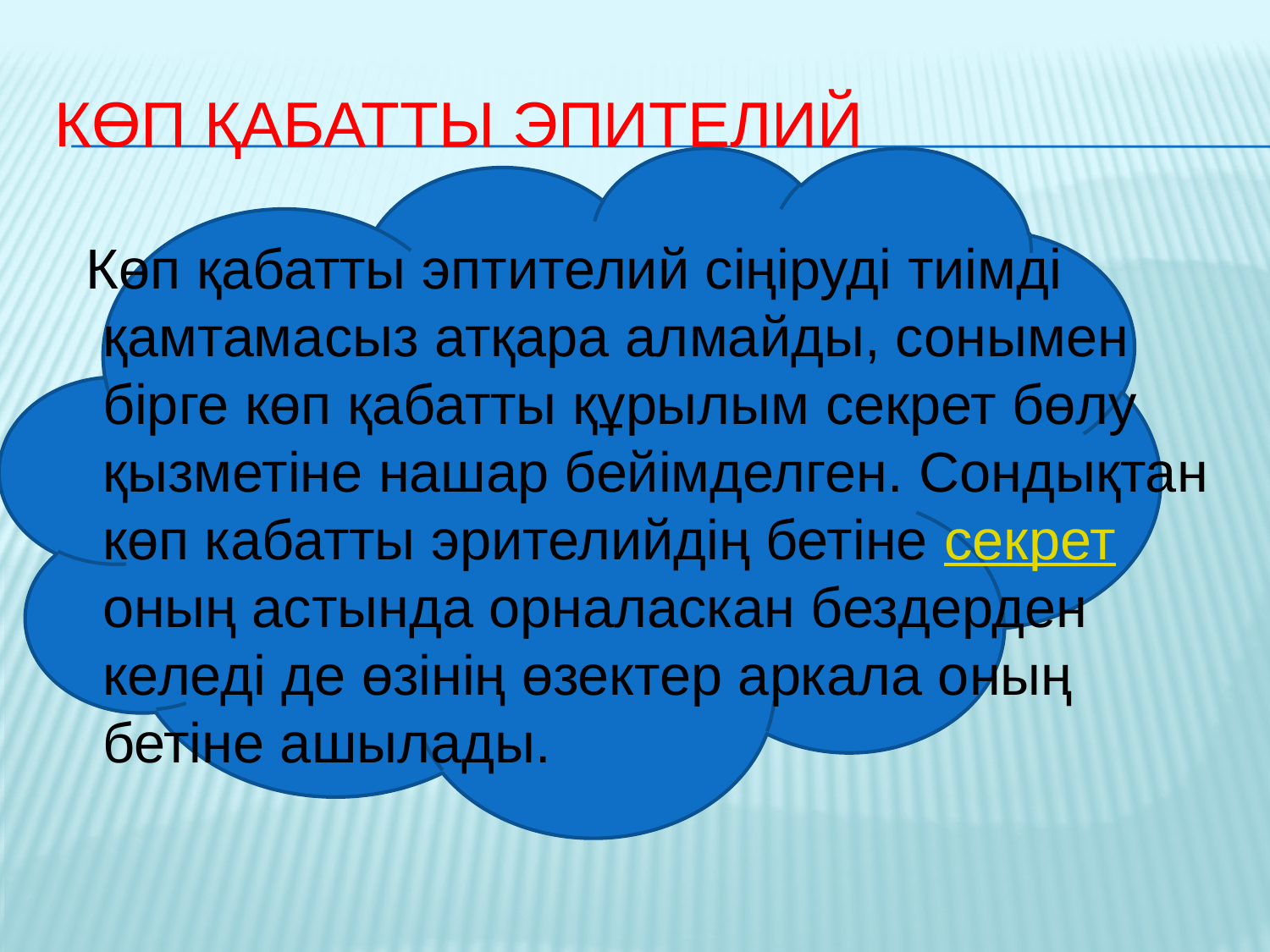

# Көп қабатты эпителий

  Көп қабатты эптителий сіңіруді тиімді қамтамасыз атқара алмайды, сонымен бірге көп қабатты құрылым секрет бөлу қызметіне нашар бейімделген. Сондықтан көп кабатты эрителийдің бетіне секрет оның астында орналаскан бездерден келеді де өзінің өзектер аркала оның бетіне ашылады.